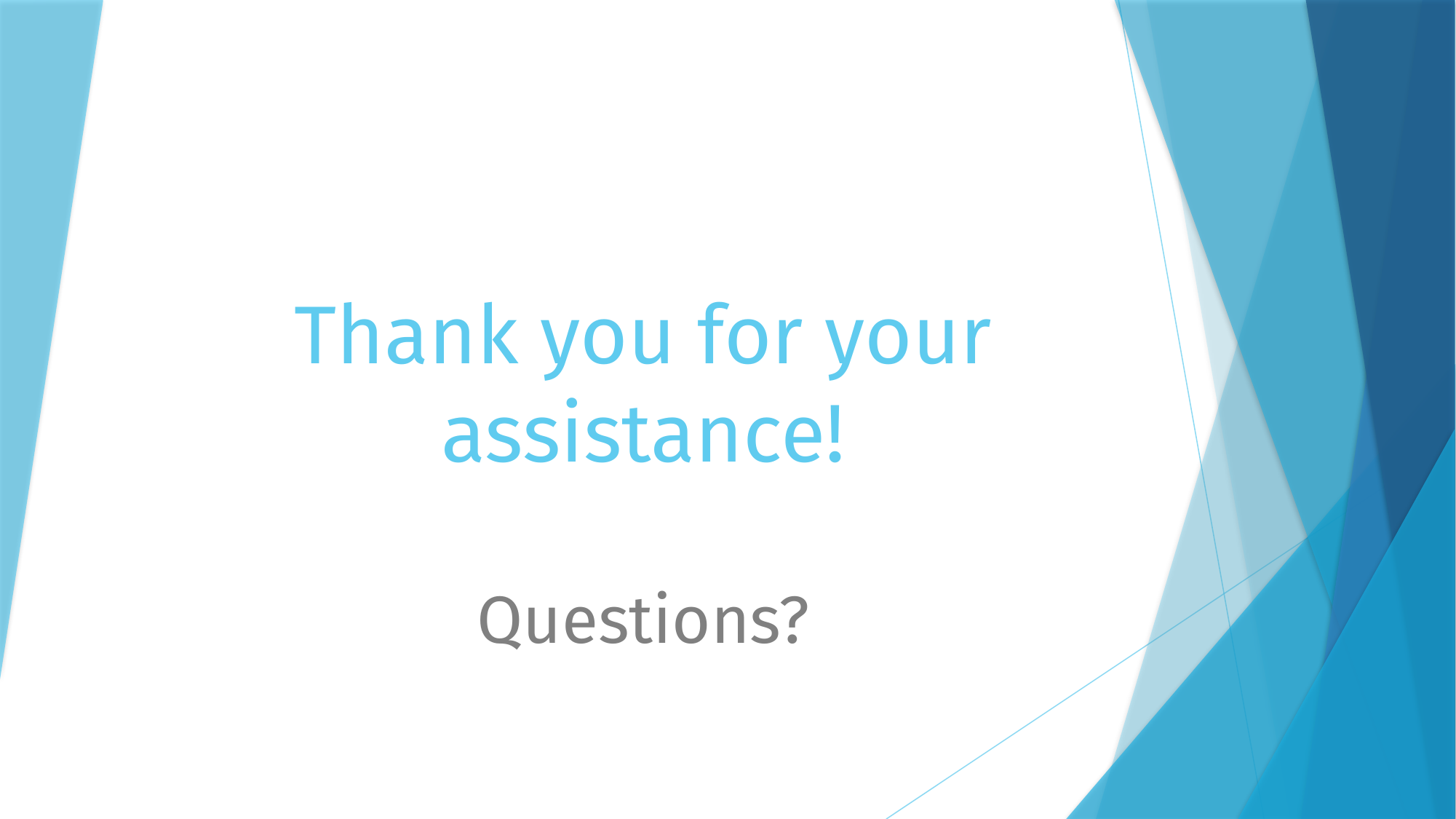

# Thank you for your assistance!
Questions?